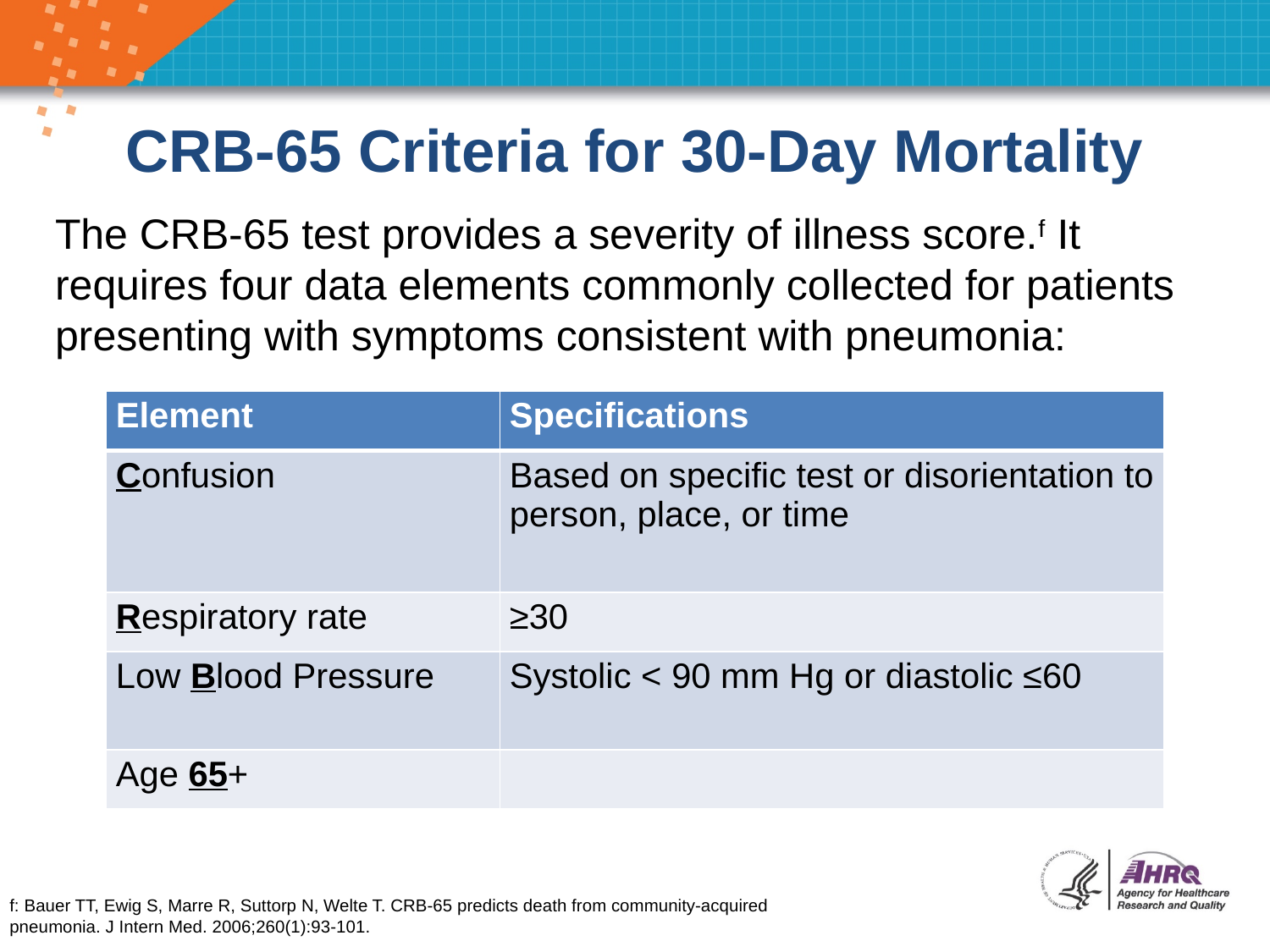

# CRB-65 Criteria for 30-Day Mortality
The CRB-65 test provides a severity of illness score.f It requires four data elements commonly collected for patients presenting with symptoms consistent with pneumonia:

| Element | Specifications |
| --- | --- |
| Confusion | Based on specific test or disorientation to person, place, or time |
| Respiratory rate | ≥30 |
| Low Blood Pressure | Systolic < 90 mm Hg or diastolic ≤60 |
| Age 65+ |  |
f: Bauer TT, Ewig S, Marre R, Suttorp N, Welte T. CRB-65 predicts death from community-acquired pneumonia. J Intern Med. 2006;260(1):93-101.